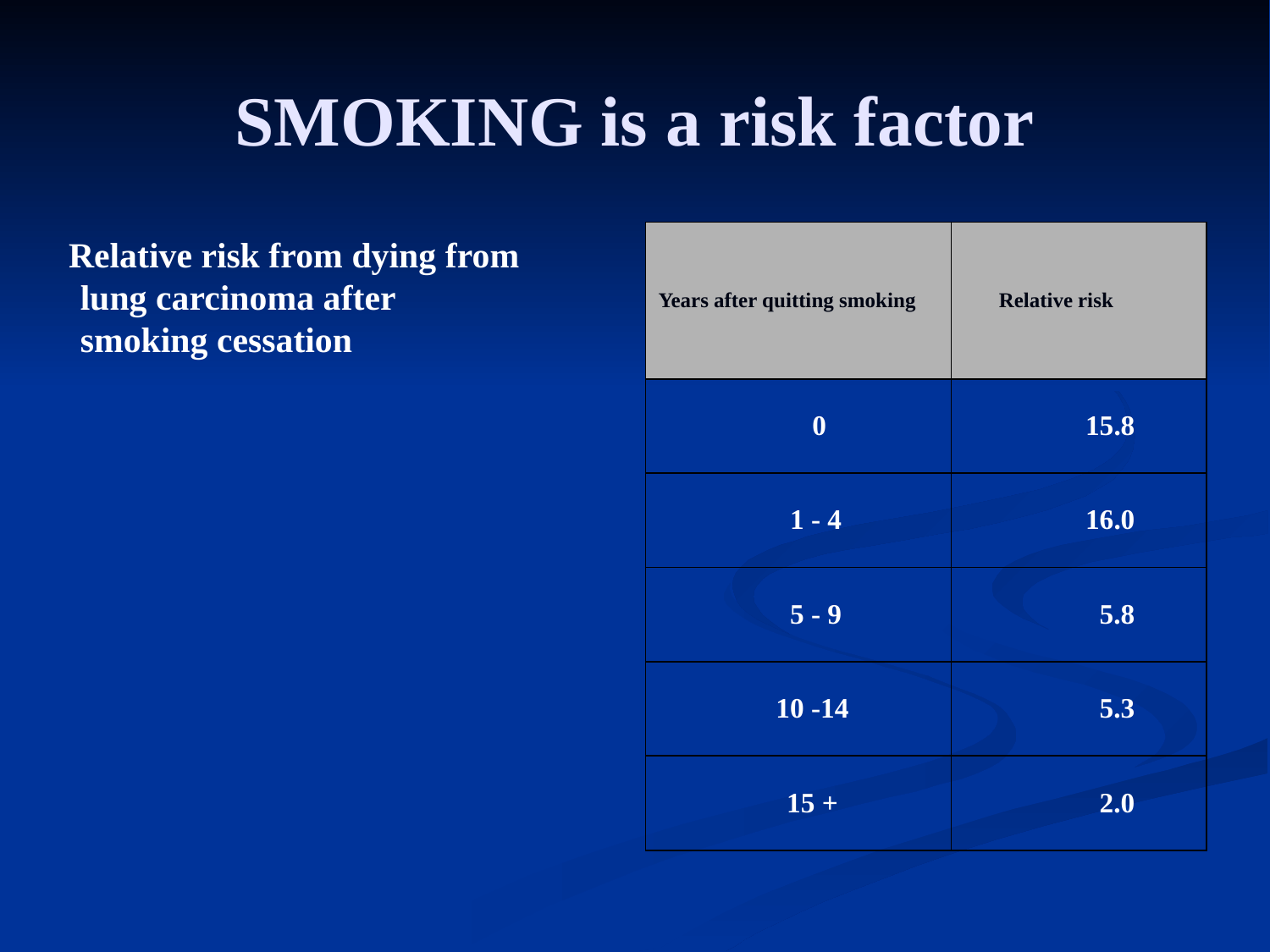

# SMOKING is a risk factor
| Years after quitting smoking | Relative risk |
| --- | --- |
| 0 | 15.8 |
| 1 - 4 | 16.0 |
| 5 - 9 | 5.8 |
| 10 -14 | 5.3 |
| 15 + | 2.0 |
     Relative risk from dying from lung carcinoma after smoking cessation